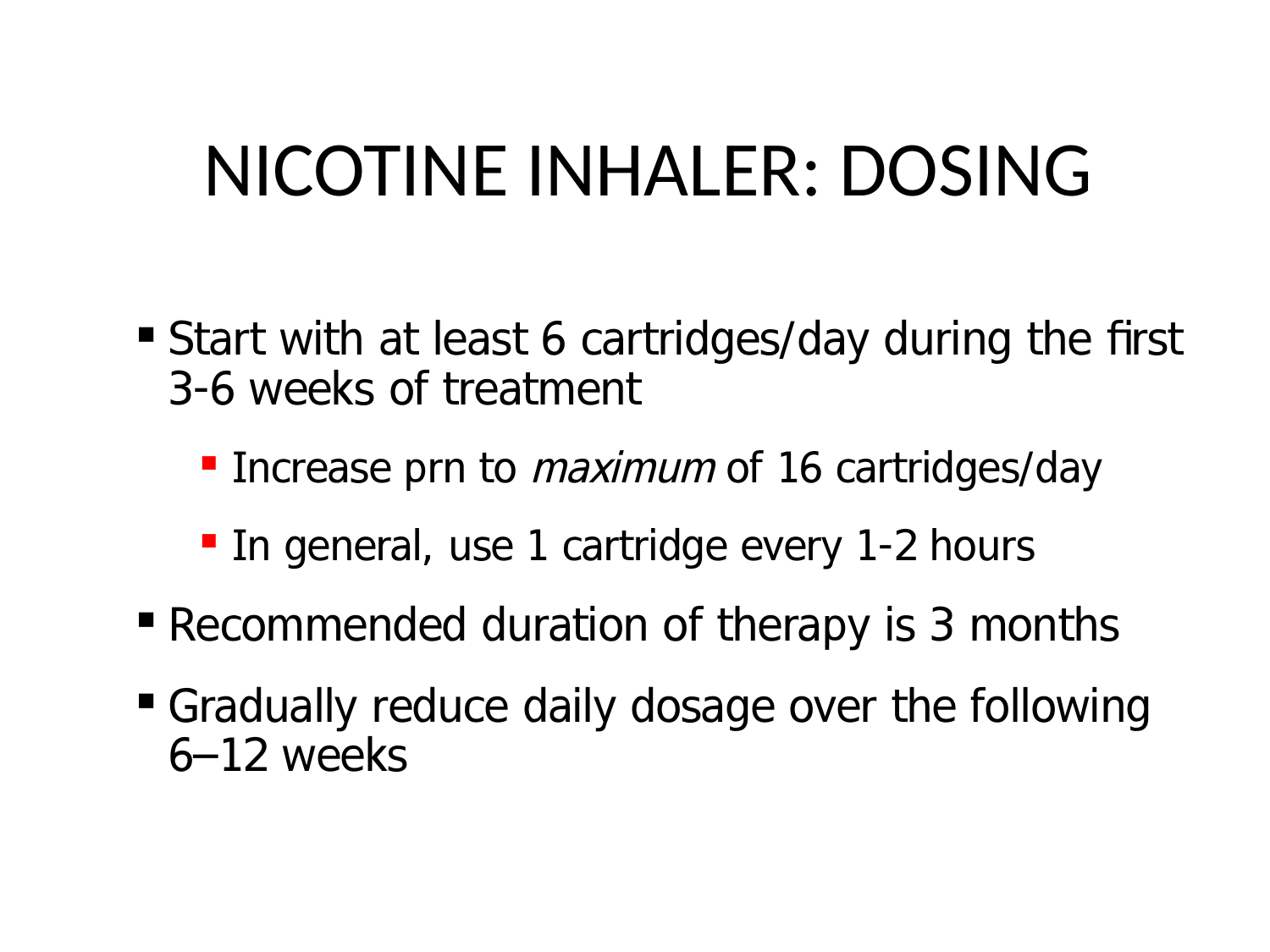

NICOTINE INHALER: DOSING
Start with at least 6 cartridges/day during the first 3-6 weeks of treatment
Increase prn to maximum of 16 cartridges/day
In general, use 1 cartridge every 1-2 hours
Recommended duration of therapy is 3 months
Gradually reduce daily dosage over the following 6–12 weeks